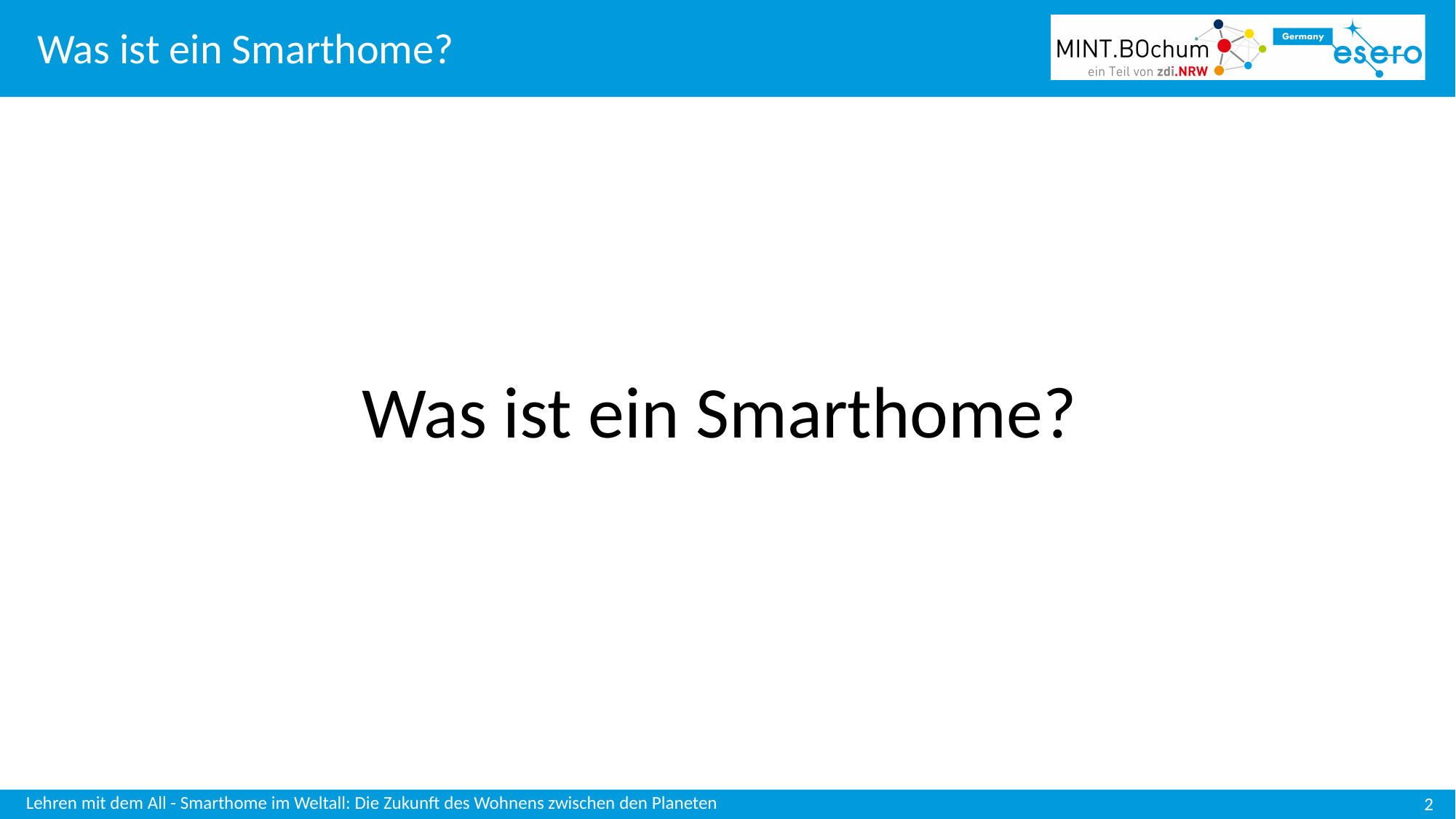

# Was ist ein Smarthome?
Was ist ein Smarthome?